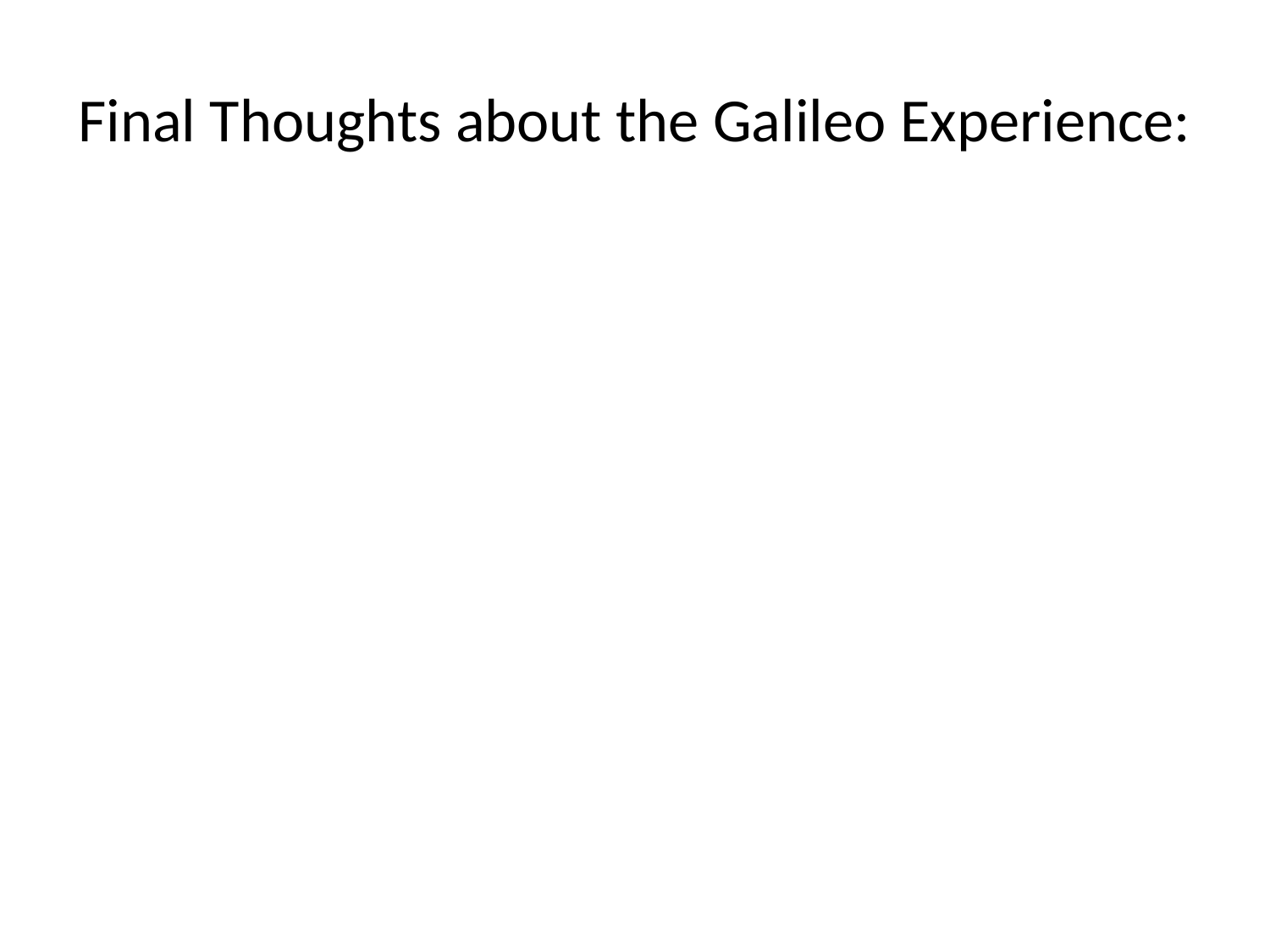

# Final Thoughts about the Galileo Experience: